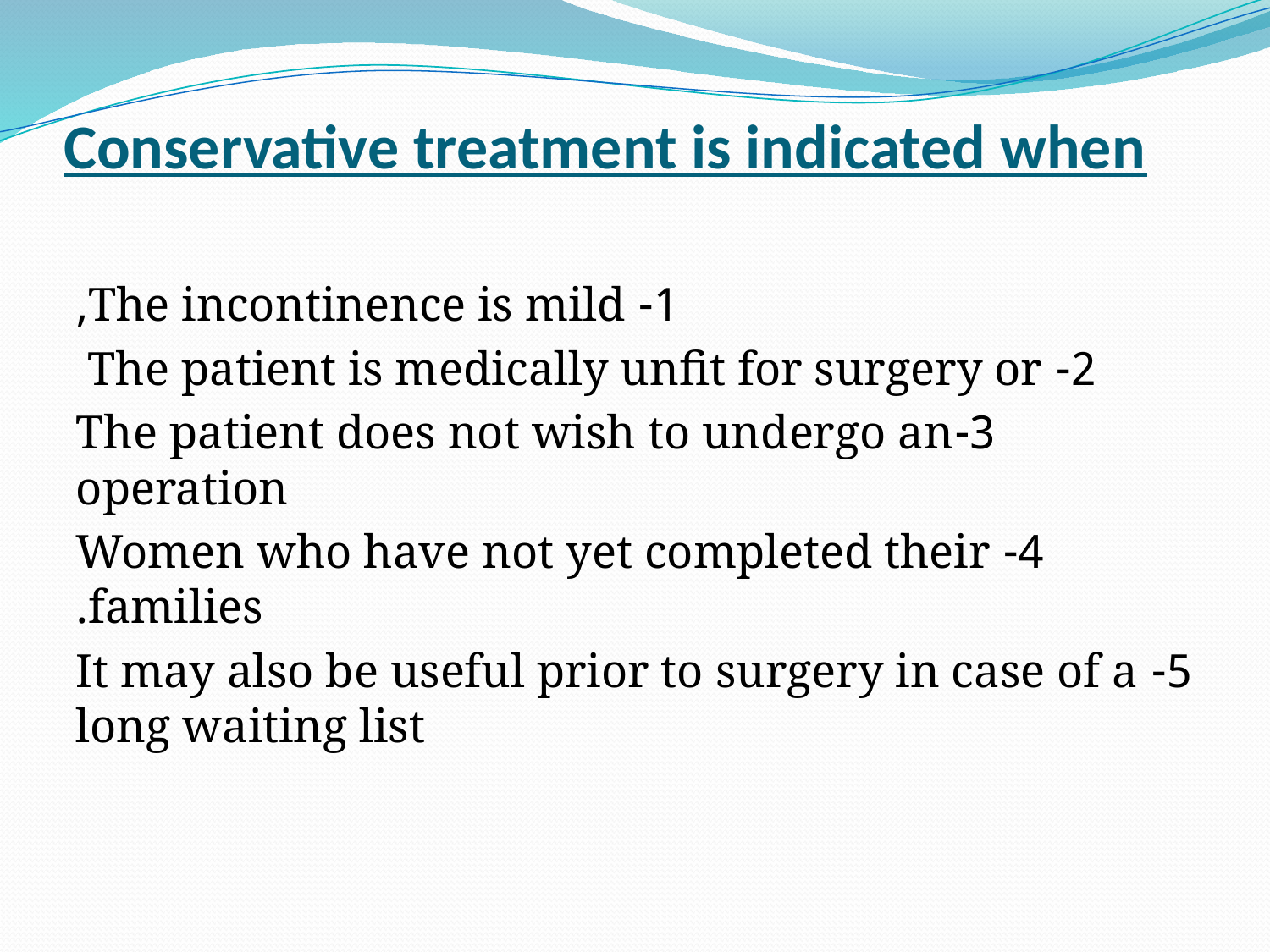

# Conservative treatment is indicated when
1- The incontinence is mild,
2- The patient is medically unfit for surgery or
3-The patient does not wish to undergo an operation
4- Women who have not yet completed their families.
5- It may also be useful prior to surgery in case of a long waiting list